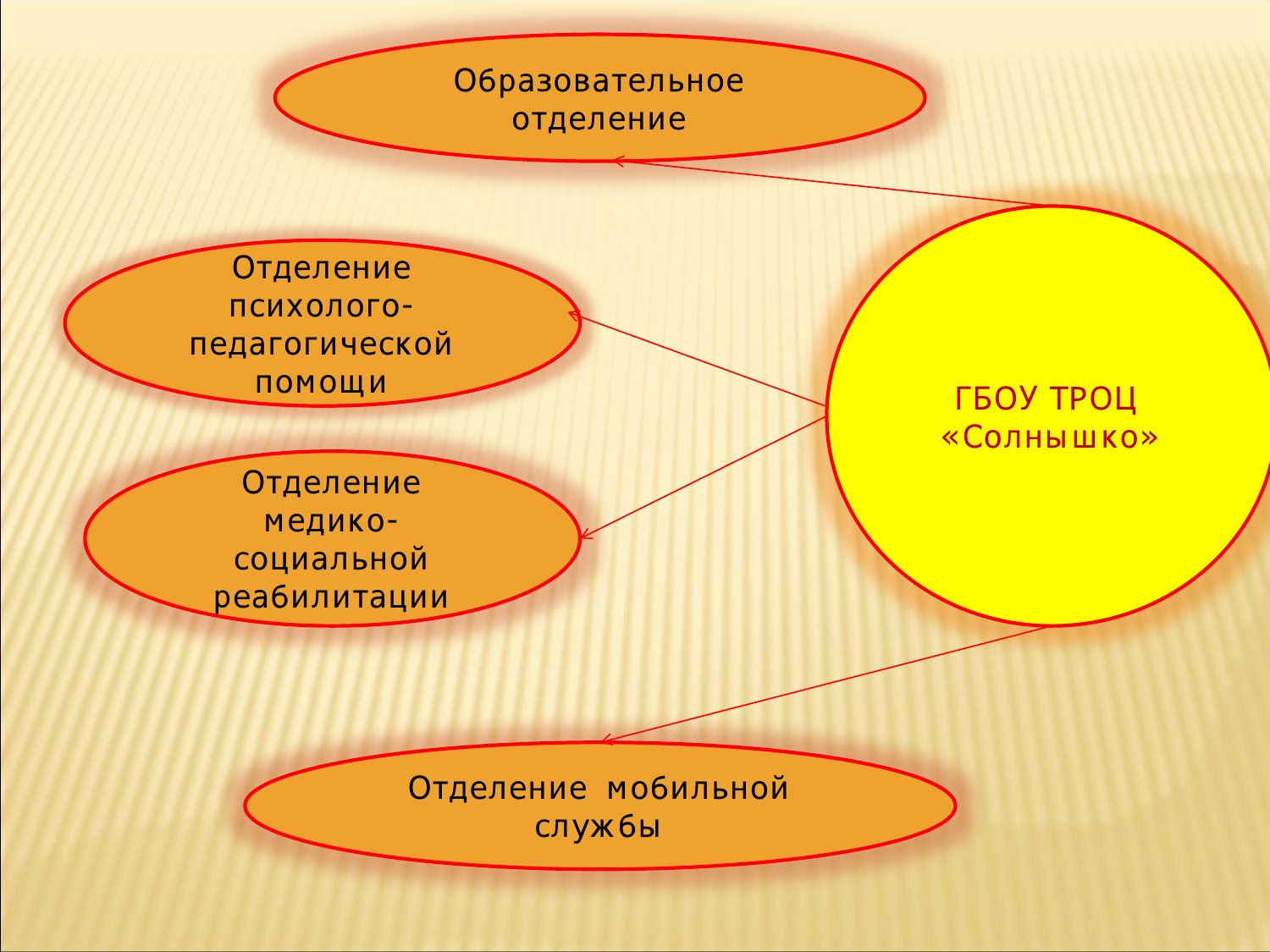

Образовательное отделение
ГБОУ ТРОЦ
«Солнышко»
Отделение психолого-педагогической помощи
Отделение медико-социальной реабилитации
Отделение  мобильной службы